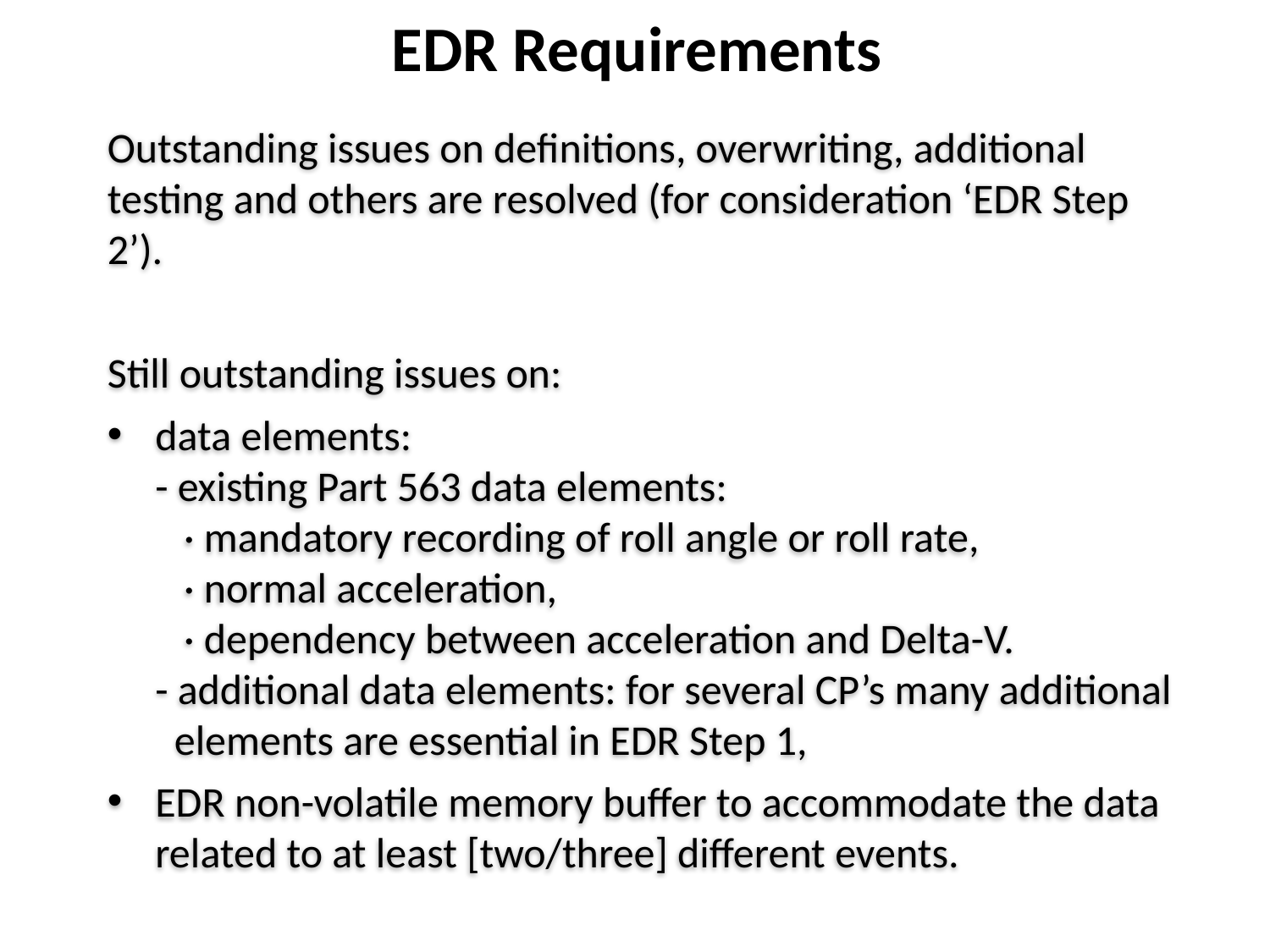

EDR Requirements
Outstanding issues on definitions, overwriting, additional testing and others are resolved (for consideration ‘EDR Step 2’).

Still outstanding issues on:
data elements:
- existing Part 563 data elements:
   · mandatory recording of roll angle or roll rate,
   · normal acceleration,
   · dependency between acceleration and Delta-V.
- additional data elements: for several CP’s many additional
  elements are essential in EDR Step 1,
EDR non-volatile memory buffer to accommodate the data related to at least [two/three] different events.